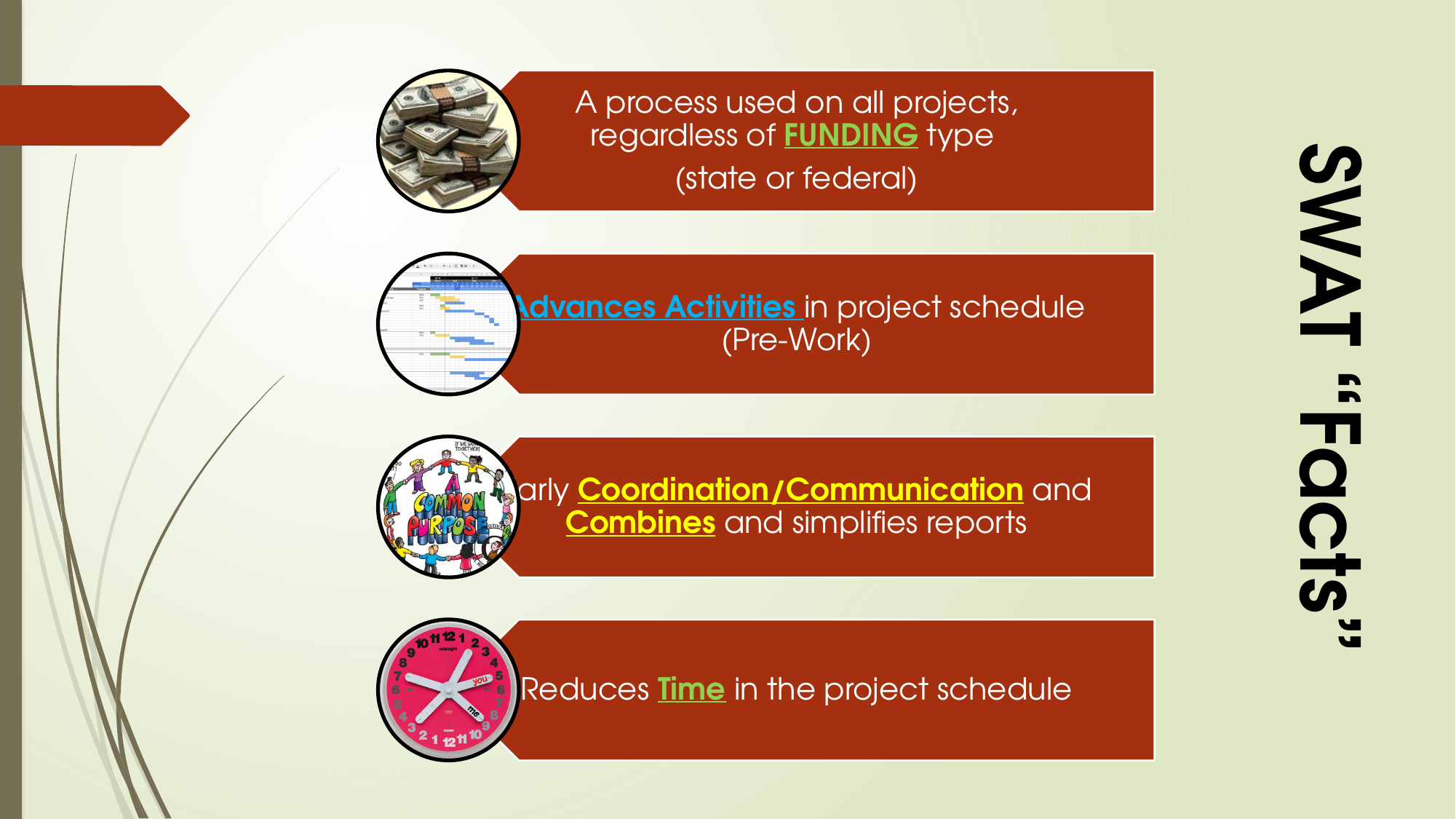

A process used on all projects, regardless of FUNDING type
(state or federal)
Advances Activities in project schedule (Pre-Work)
Early Coordination/Communication and Combines and simplifies reports
Reduces Time in the project schedule
# SWAT “Facts”